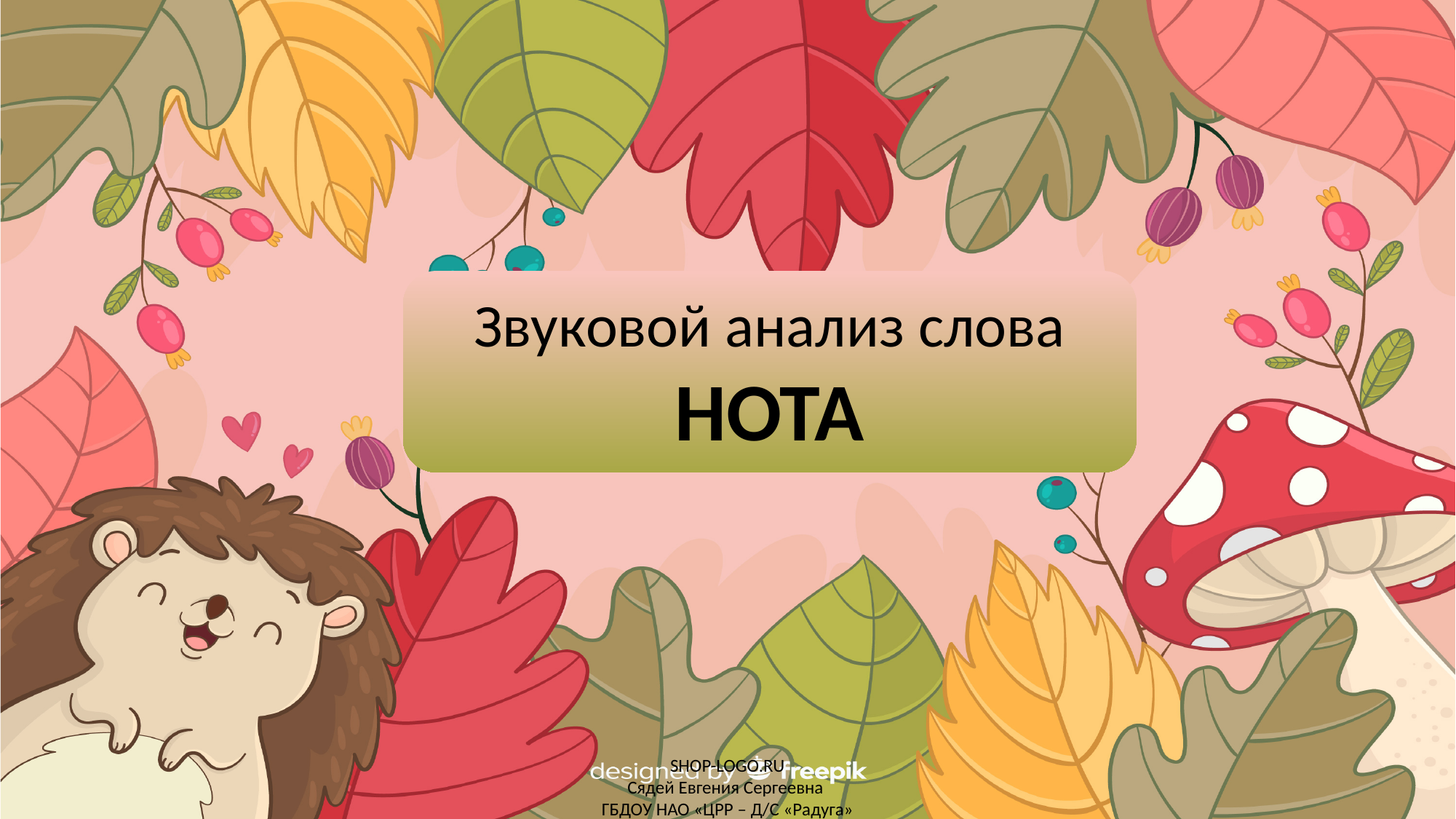

Звуковой анализ слова
НОТА
SHOP-LOGO.RU
Сядей Евгения Сергеевна
ГБДОУ НАО «ЦРР – Д/С «Радуга»